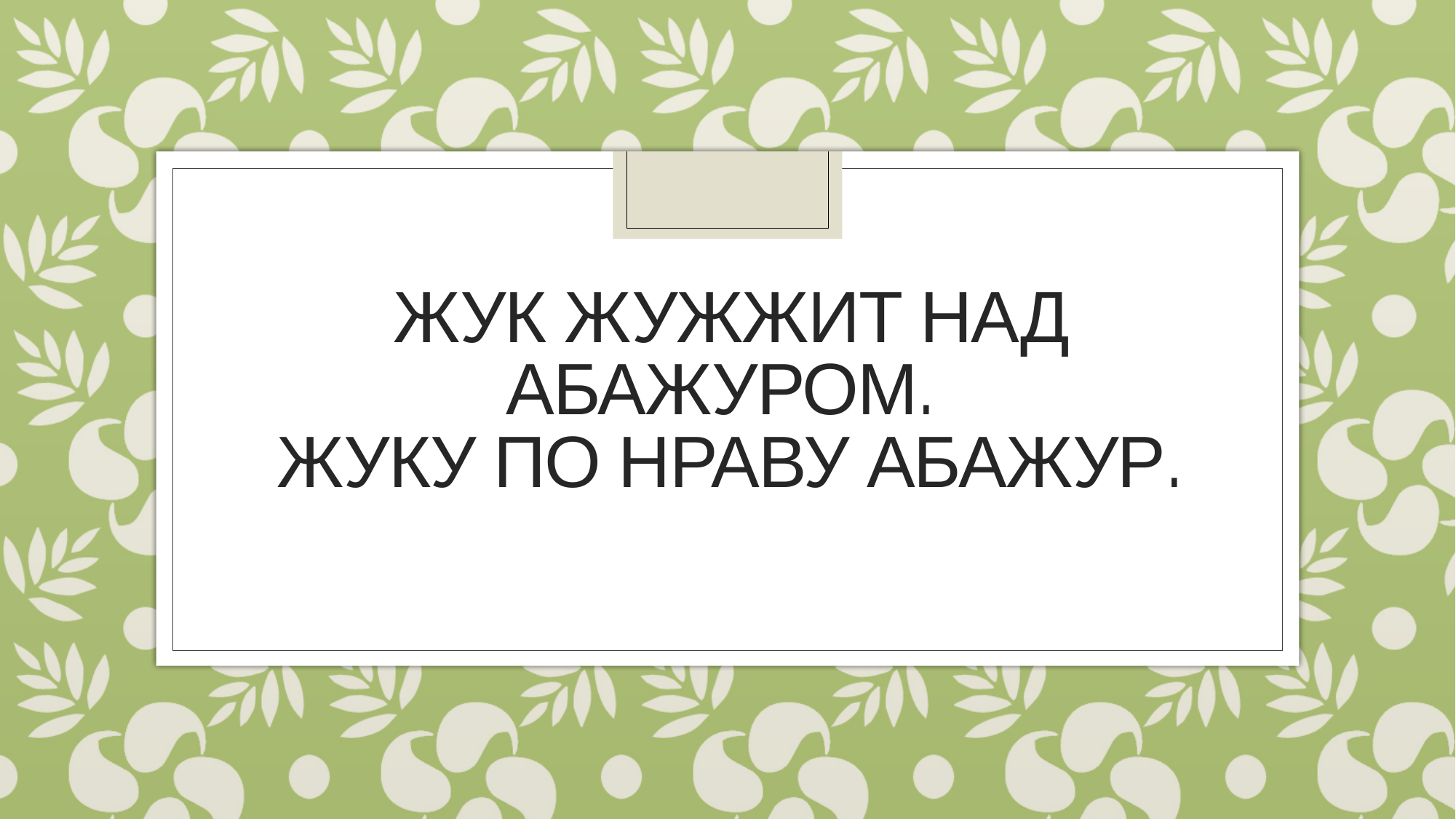

# Жук жужжит над абажуром.  Жуку по нраву абажур.